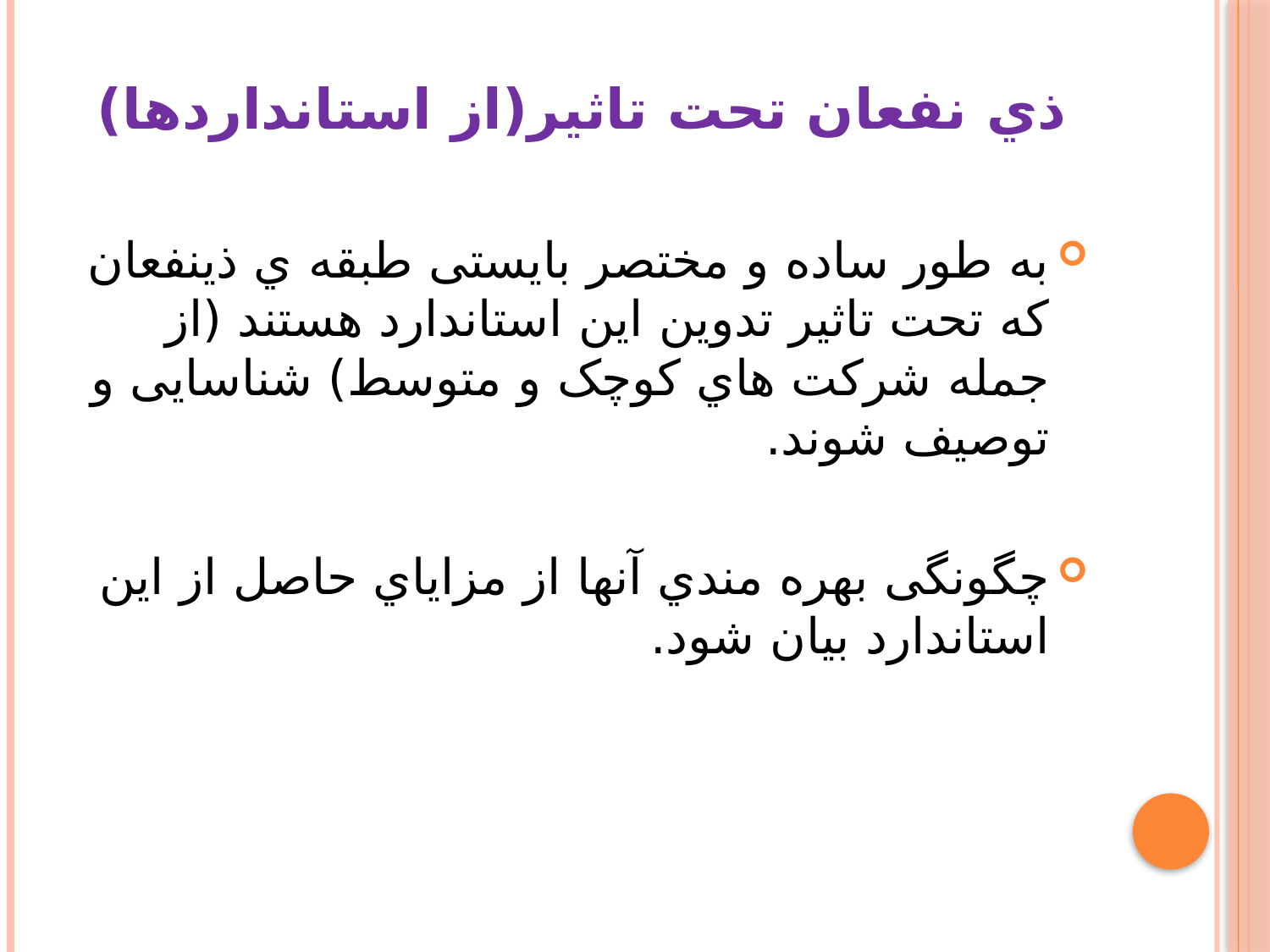

# ذي نفعان تحت تاثیر(از استانداردها)
به طور ساده و مختصر بایستی طبقه ي ذینفعان که تحت تاثیر تدوین این استاندارد هستند (از جمله شرکت هاي کوچک و متوسط) شناسایی و توصیف شوند.

چگونگی بهره مندي آنها از مزایاي حاصل از این استاندارد بیان شود.